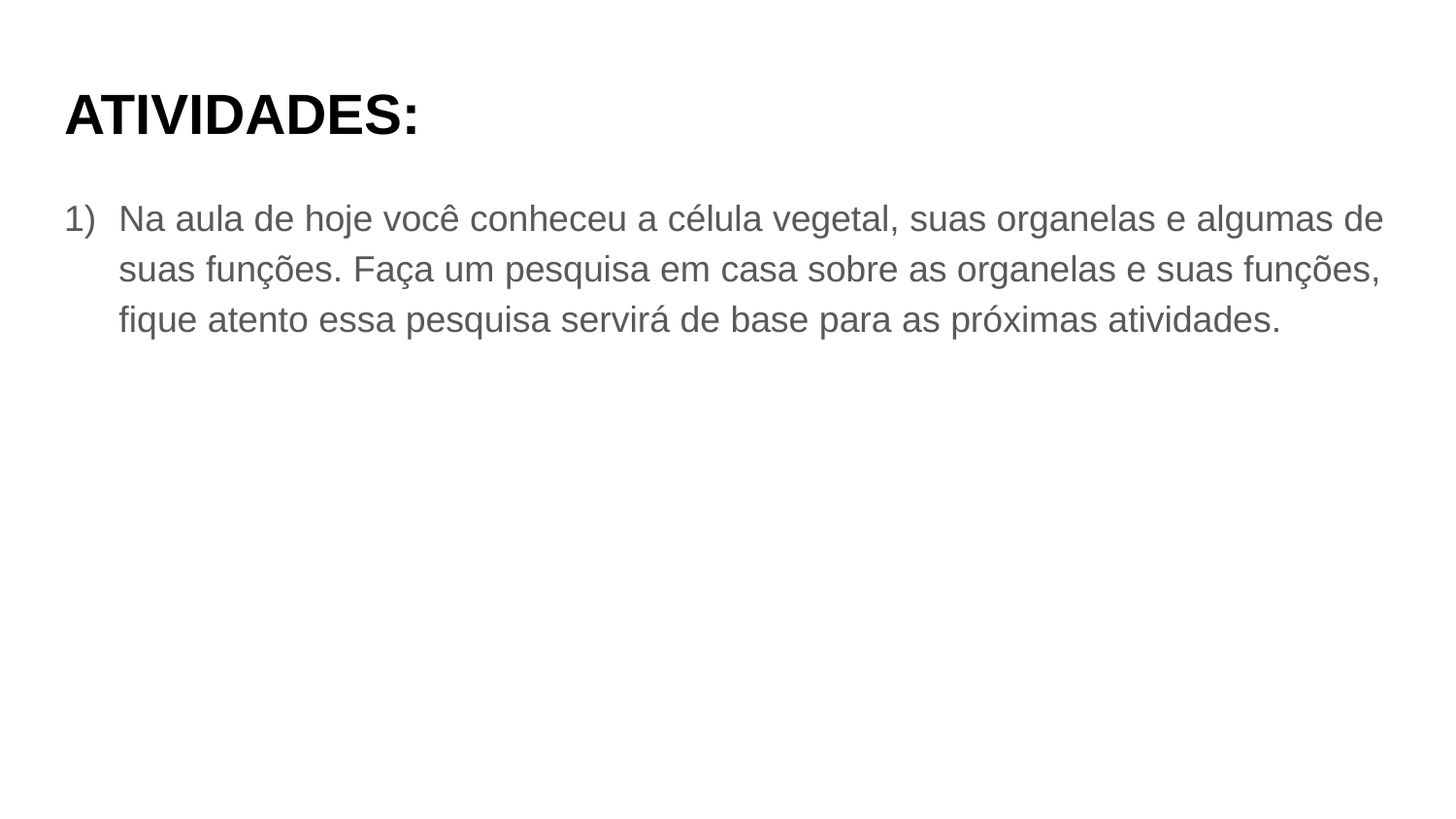

# ATIVIDADES:
Na aula de hoje você conheceu a célula vegetal, suas organelas e algumas de suas funções. Faça um pesquisa em casa sobre as organelas e suas funções, fique atento essa pesquisa servirá de base para as próximas atividades.